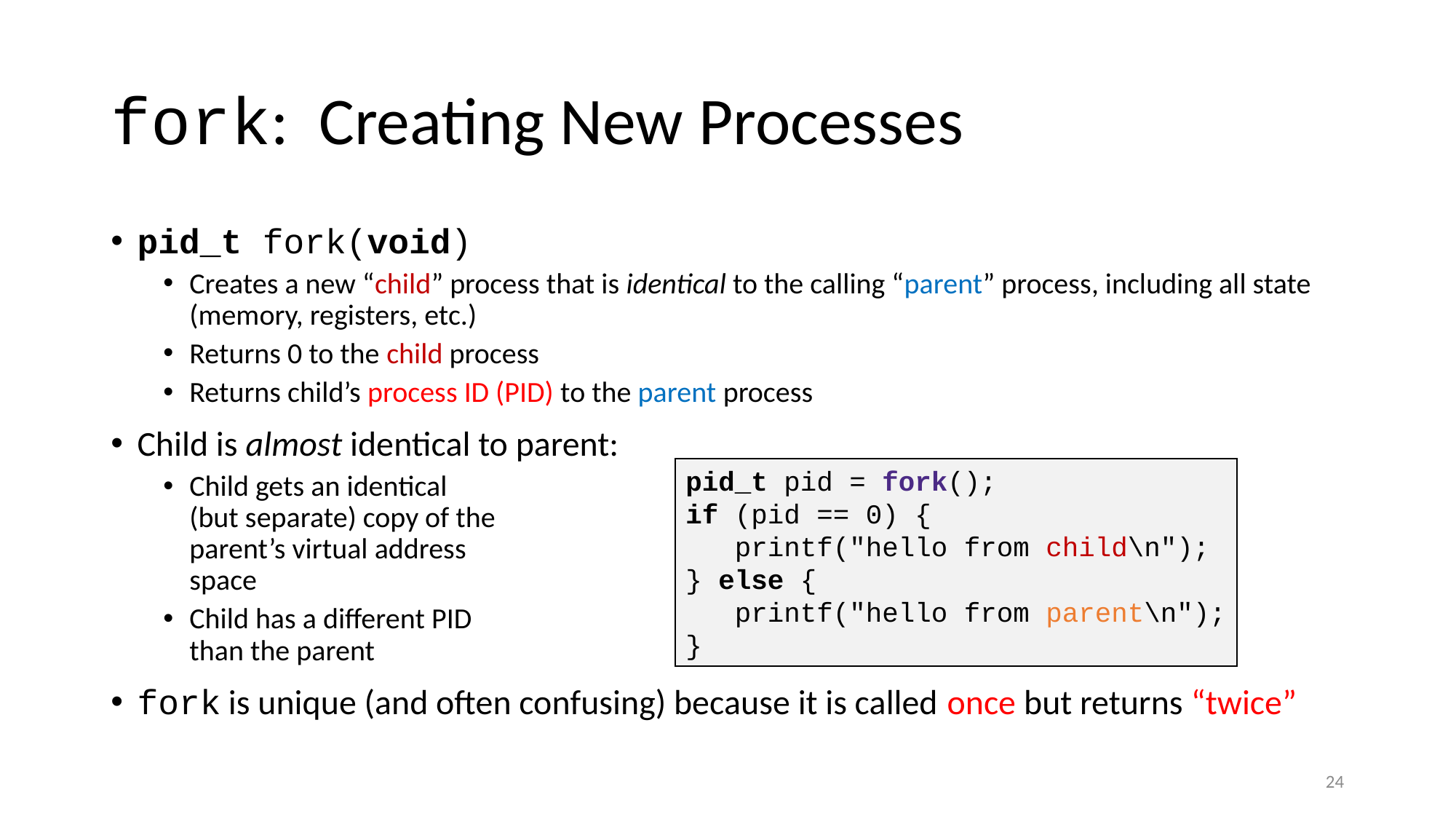

# fork:  Creating New Processes
pid_t fork(void)
Creates a new “child” process that is identical to the calling “parent” process, including all state (memory, registers, etc.)
Returns 0 to the child process
Returns child’s process ID (PID) to the parent process
Child is almost identical to parent:
Child gets an identical
(but separate) copy of the
parent’s virtual address
space
Child has a different PID
than the parent
fork is unique (and often confusing) because it is called once but returns “twice”

pid_t pid = fork();
if (pid == 0) {
   printf("hello from child\n");
} else {
   printf("hello from parent\n");
}
24